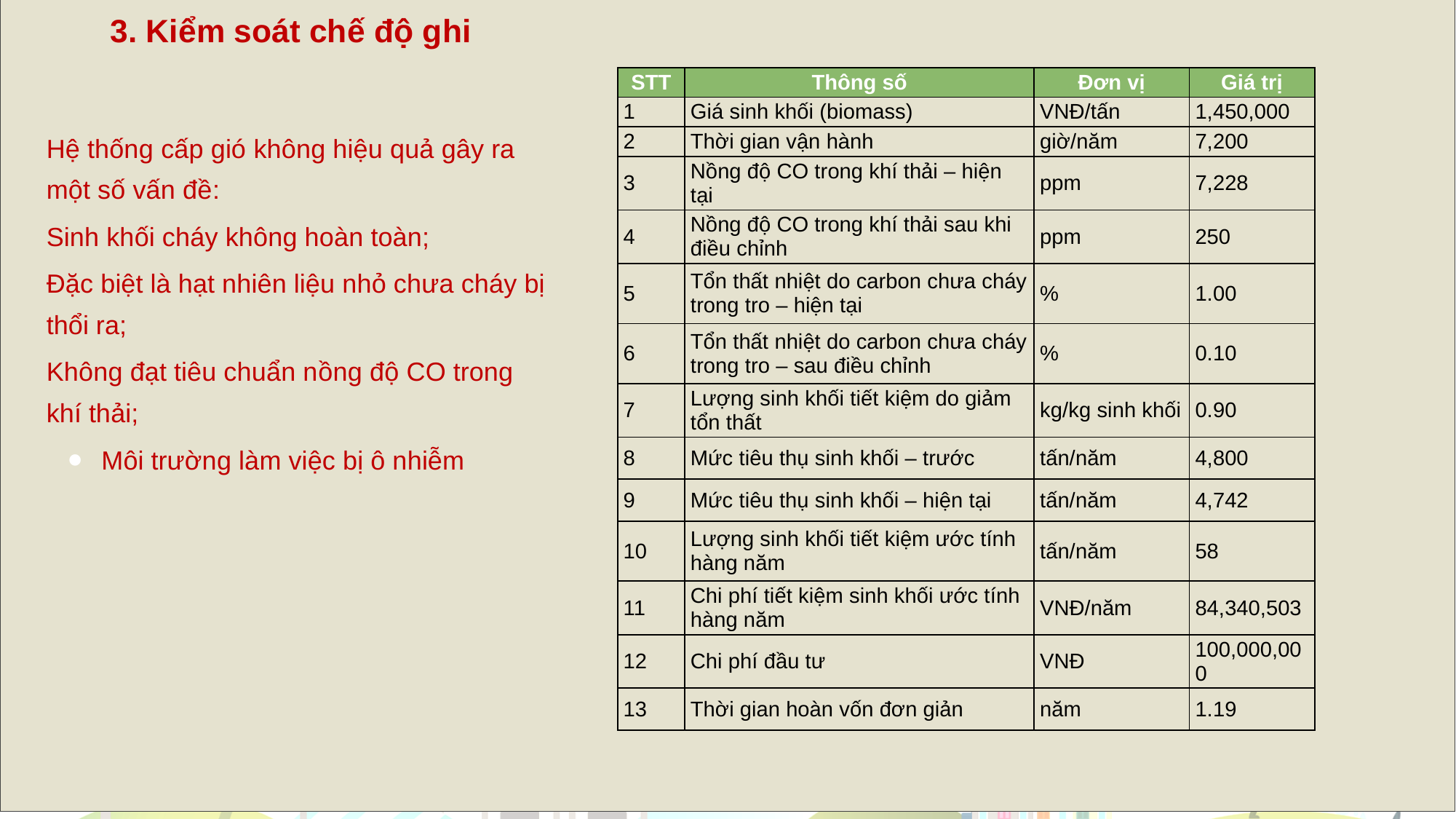

3. Kiểm soát chế độ ghi

| STT | Thông số | Đơn vị | Giá trị |
| --- | --- | --- | --- |
| 1 | Giá sinh khối (biomass) | VNĐ/tấn | 1,450,000 |
| 2 | Thời gian vận hành | giờ/năm | 7,200 |
| 3 | Nồng độ CO trong khí thải – hiện tại | ppm | 7,228 |
| 4 | Nồng độ CO trong khí thải sau khi điều chỉnh | ppm | 250 |
| 5 | Tổn thất nhiệt do carbon chưa cháy trong tro – hiện tại | % | 1.00 |
| 6 | Tổn thất nhiệt do carbon chưa cháy trong tro – sau điều chỉnh | % | 0.10 |
| 7 | Lượng sinh khối tiết kiệm do giảm tổn thất | kg/kg sinh khối | 0.90 |
| 8 | Mức tiêu thụ sinh khối – trước | tấn/năm | 4,800 |
| 9 | Mức tiêu thụ sinh khối – hiện tại | tấn/năm | 4,742 |
| 10 | Lượng sinh khối tiết kiệm ước tính hàng năm | tấn/năm | 58 |
| 11 | Chi phí tiết kiệm sinh khối ước tính hàng năm | VNĐ/năm | 84,340,503 |
| 12 | Chi phí đầu tư | VNĐ | 100,000,000 |
| 13 | Thời gian hoàn vốn đơn giản | năm | 1.19 |
Hệ thống cấp gió không hiệu quả gây ra một số vấn đề:
Sinh khối cháy không hoàn toàn;
Đặc biệt là hạt nhiên liệu nhỏ chưa cháy bị thổi ra;
Không đạt tiêu chuẩn nồng độ CO trong khí thải;
Môi trường làm việc bị ô nhiễm